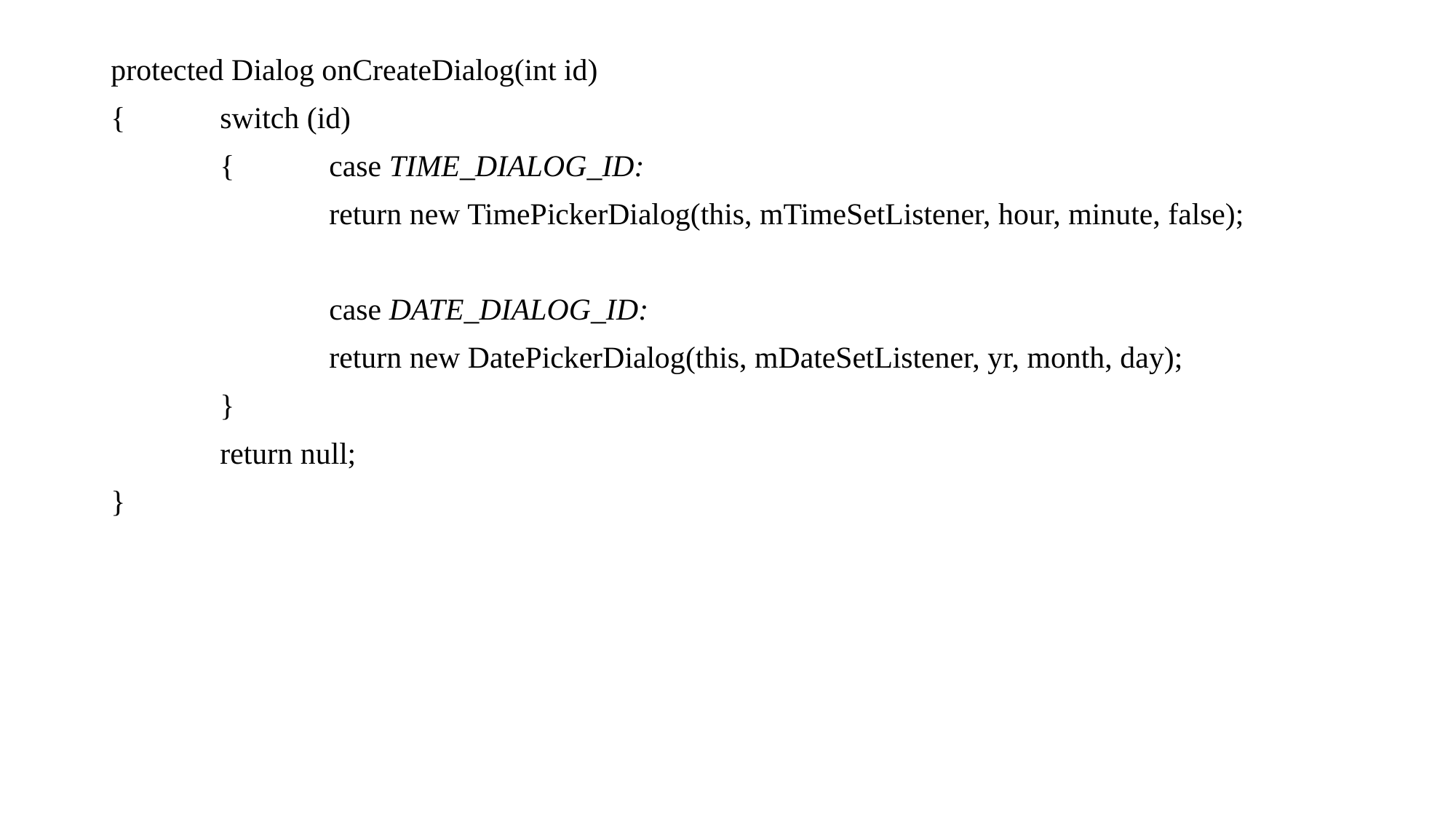

protected Dialog onCreateDialog(int id)
{	switch (id)
	{	case TIME_DIALOG_ID:
		return new TimePickerDialog(this, mTimeSetListener, hour, minute, false);

		case DATE_DIALOG_ID:
		return new DatePickerDialog(this, mDateSetListener, yr, month, day);
	}
	return null;
}